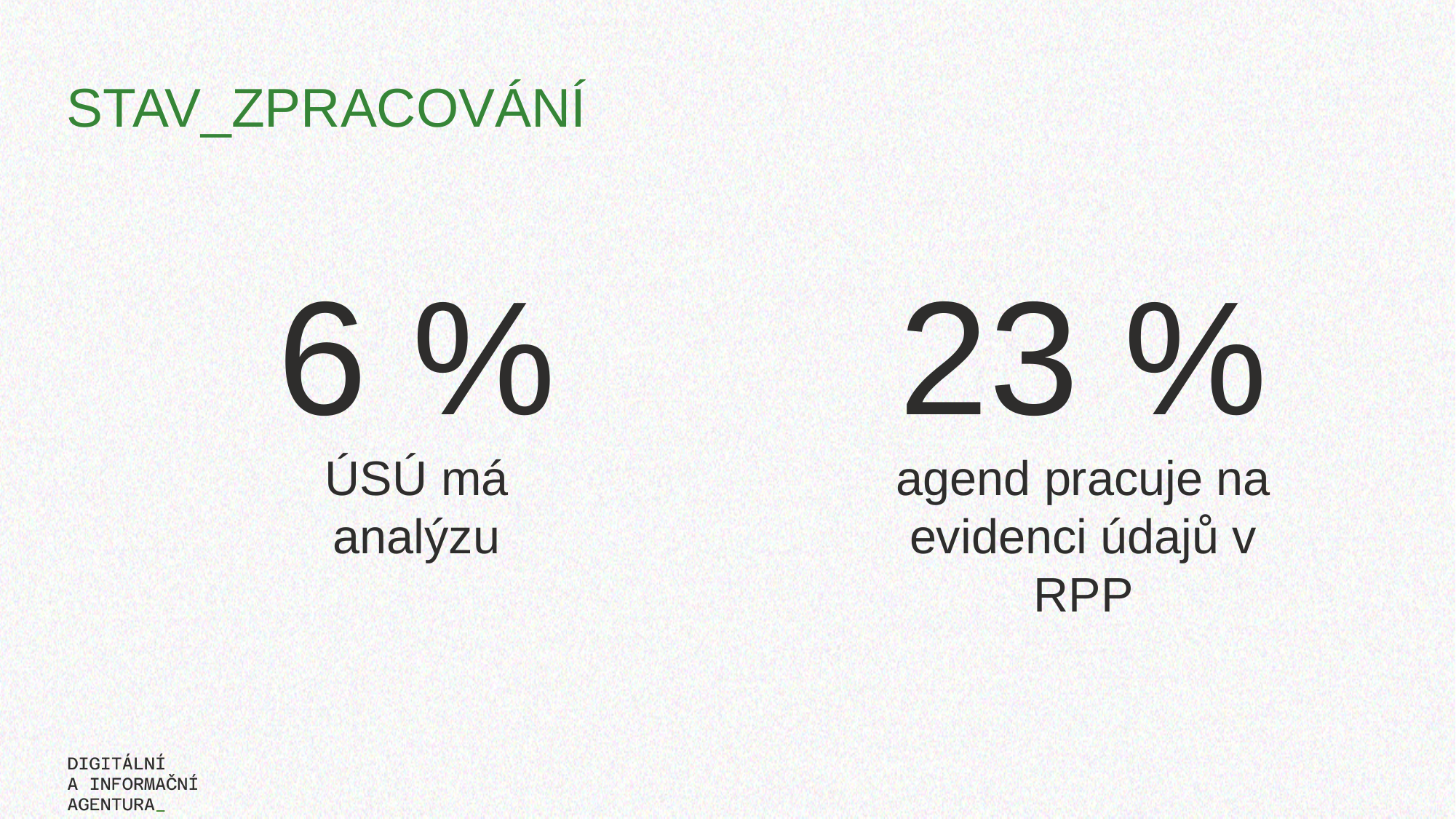

# Stav_zpracování
23 %
agend pracuje na evidenci údajů v RPP
6 %
ÚSÚ má analýzu